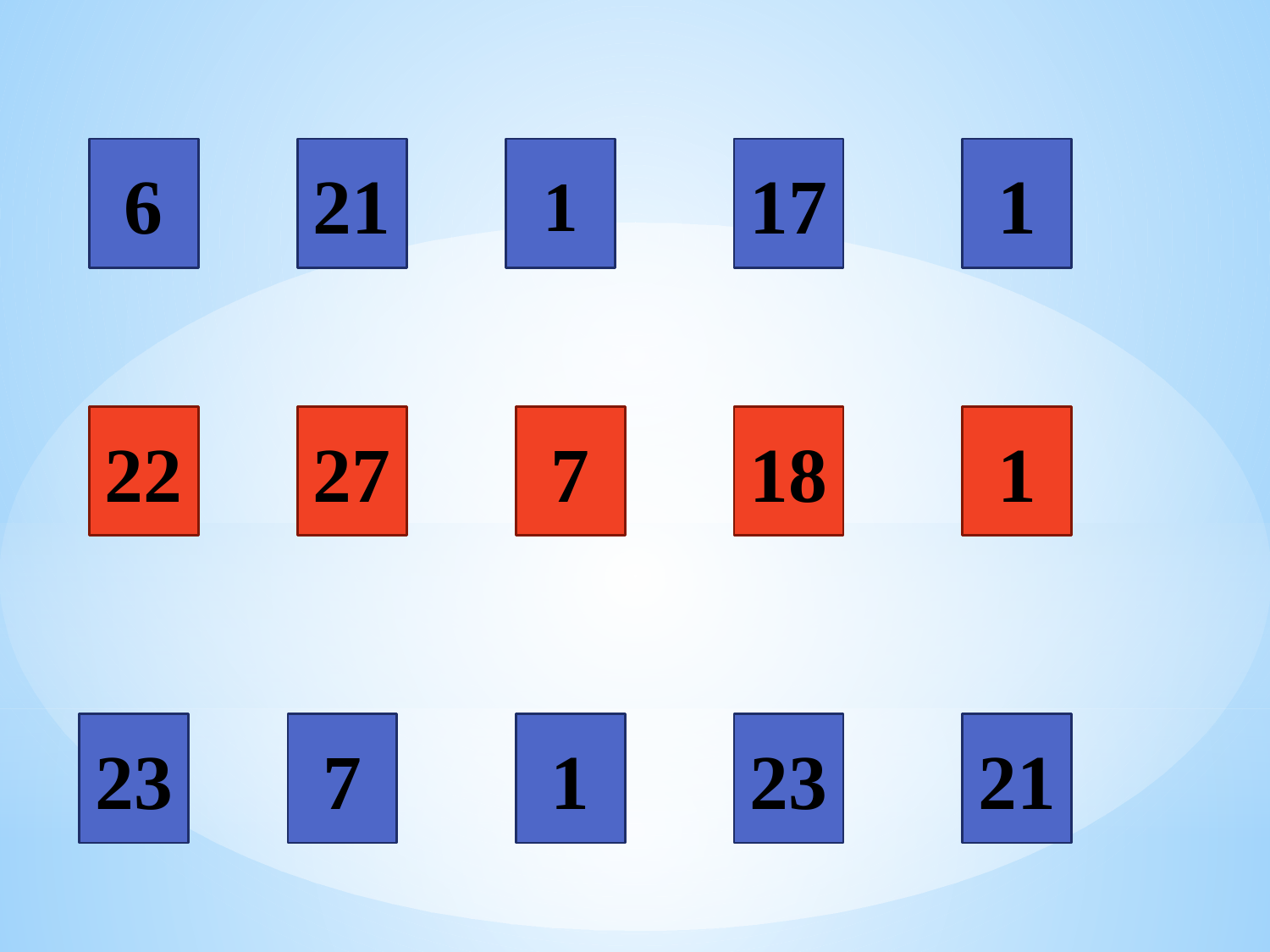

6
21
1
17
1
22
27
7
18
1
23
7
1
23
21